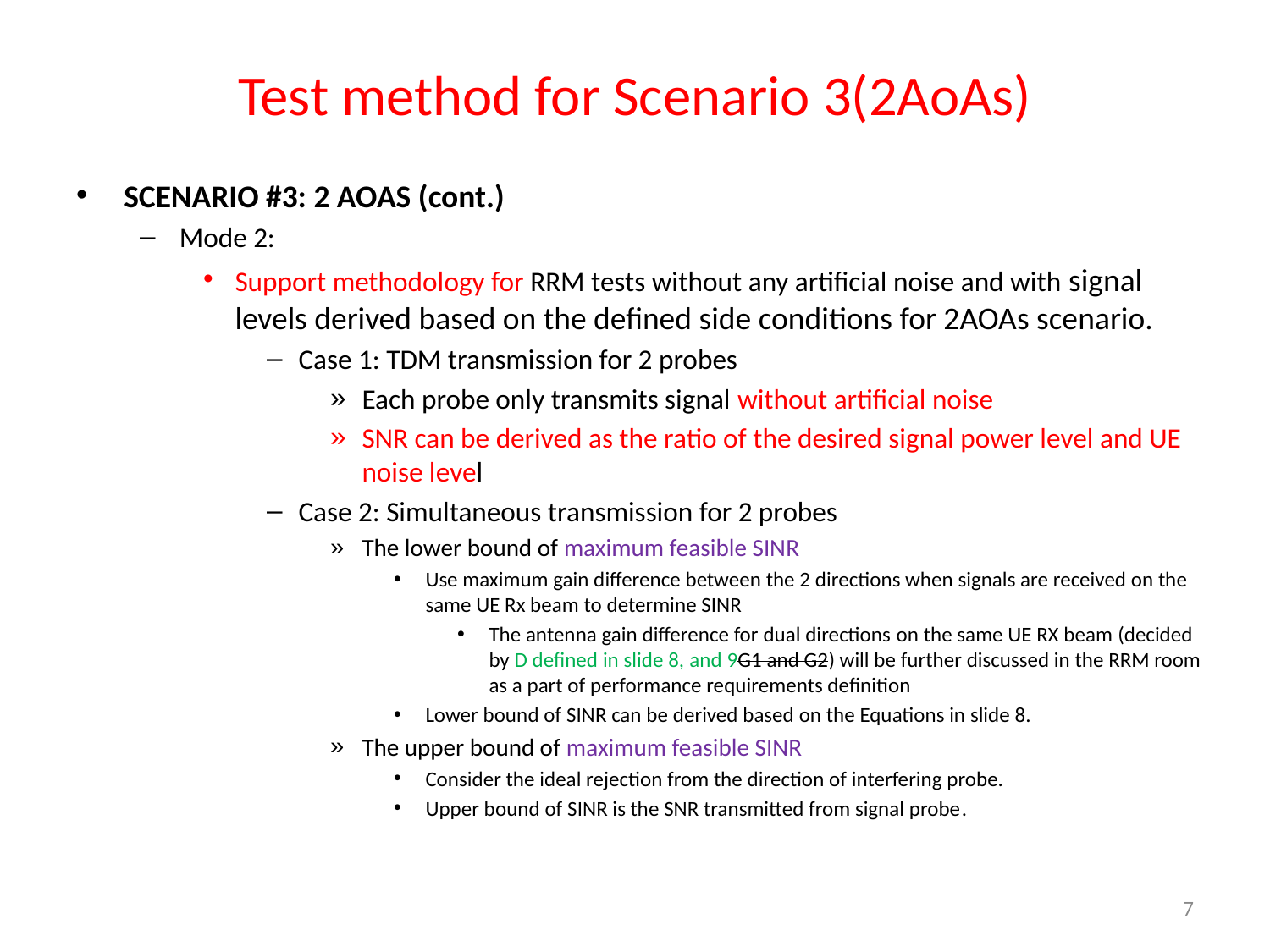

# Test method for Scenario 3(2AoAs)
SCENARIO #3: 2 AOAS (cont.)
Mode 2:
Support methodology for RRM tests without any artificial noise and with signal levels derived based on the defined side conditions for 2AOAs scenario.
Case 1: TDM transmission for 2 probes
Each probe only transmits signal without artificial noise
SNR can be derived as the ratio of the desired signal power level and UE noise level
Case 2: Simultaneous transmission for 2 probes
The lower bound of maximum feasible SINR
Use maximum gain difference between the 2 directions when signals are received on the same UE Rx beam to determine SINR
The antenna gain difference for dual directions on the same UE RX beam (decided by D defined in slide 8, and 9G1 and G2) will be further discussed in the RRM room as a part of performance requirements definition
Lower bound of SINR can be derived based on the Equations in slide 8.
The upper bound of maximum feasible SINR
Consider the ideal rejection from the direction of interfering probe.
Upper bound of SINR is the SNR transmitted from signal probe.

7